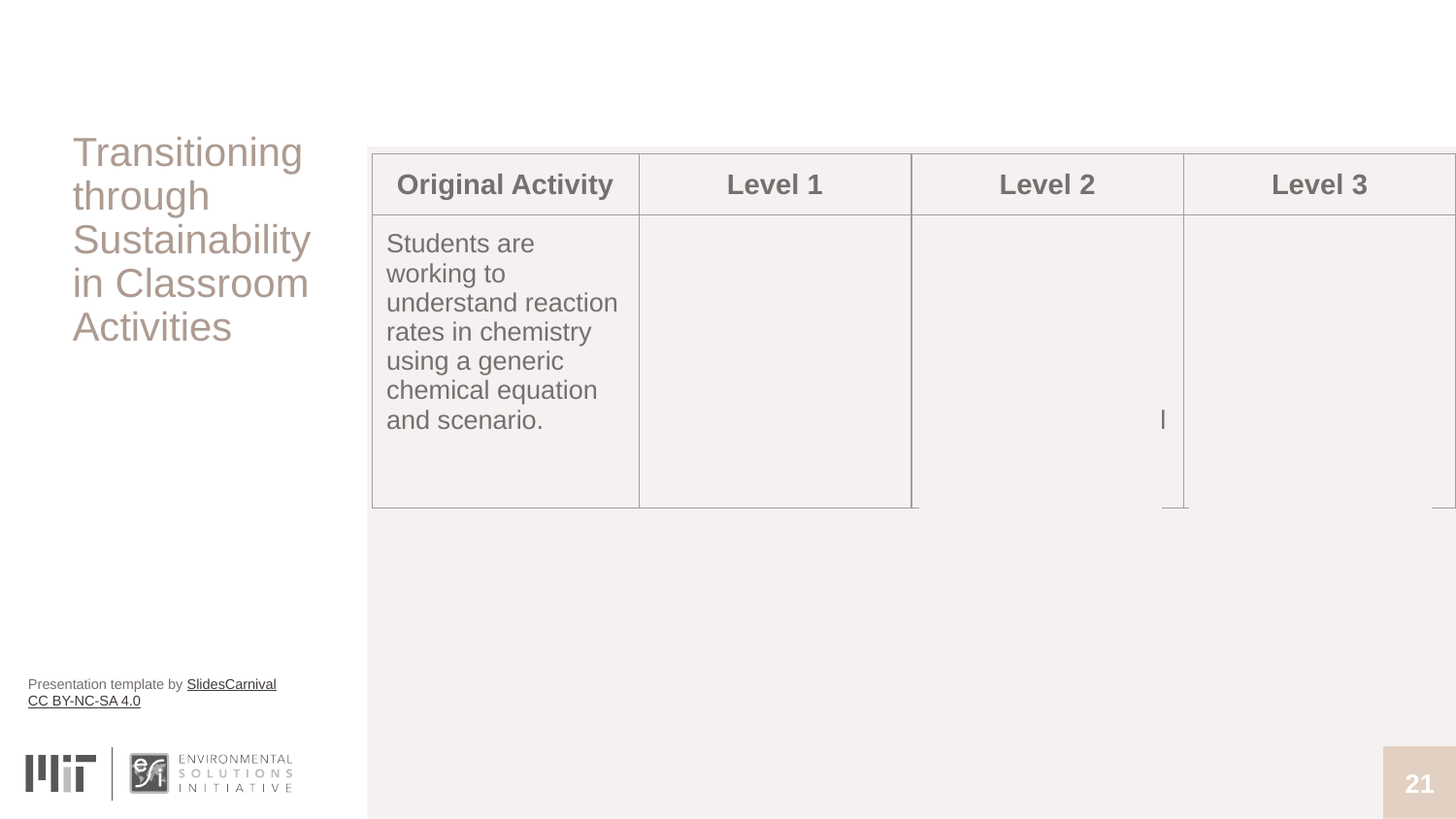

# Transitioning through Sustainability in Classroom Activities
| Original Activity | Level 1 | Level 2 | Level 3 |
| --- | --- | --- | --- |
| Students are working to understand reaction rates in chemistry using a generic chemical equation and scenario. | Instead of using a generic equation, instructors have re-centered the problem around the chemical equation for smog | Faculty add an additional question after student complete their calculations asking them to reflect on or expand on the social impact of their calculation | Students engage in hands-on data collection around smog in local communities and analyze in conjunction with calculations |

21